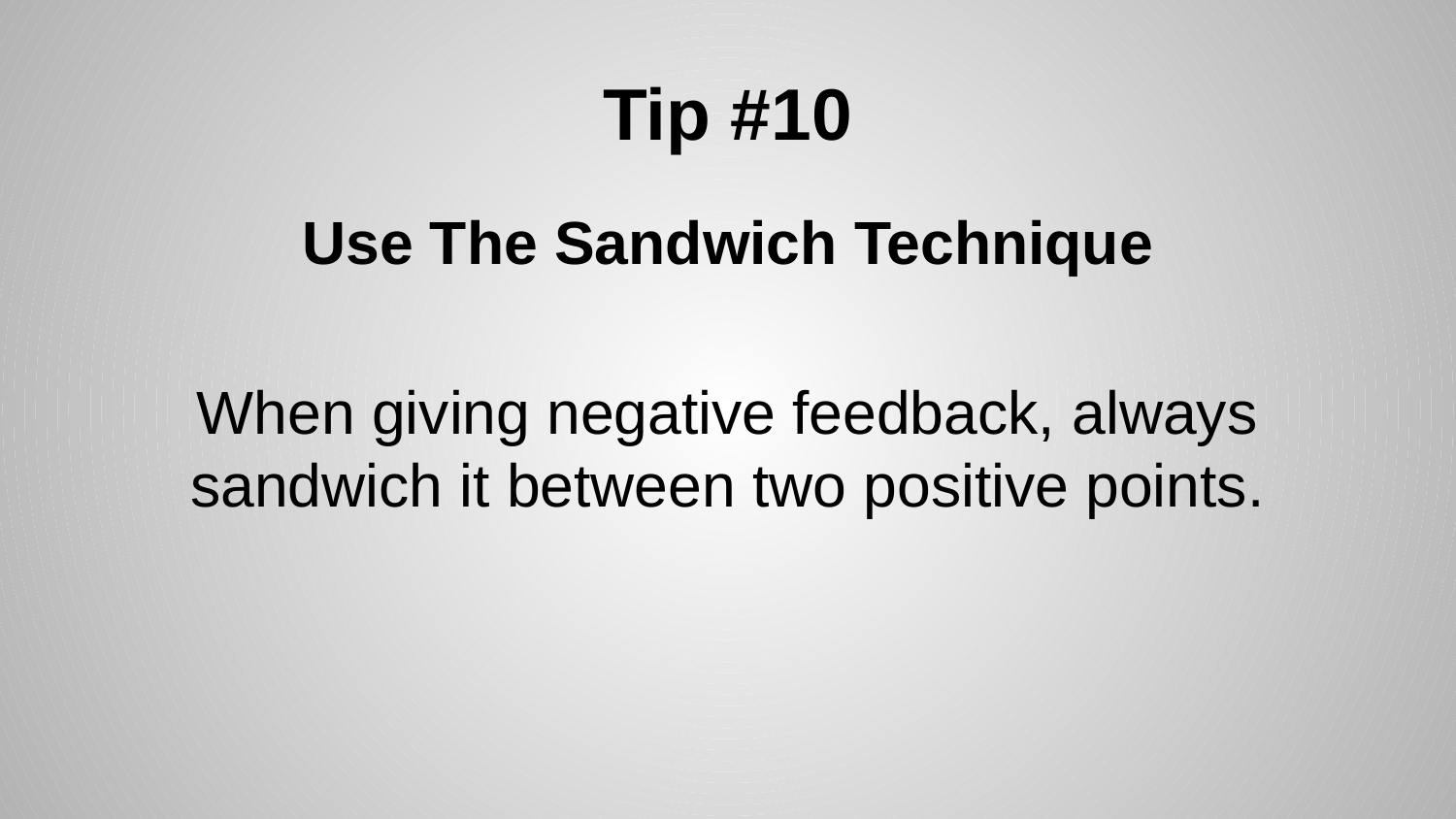

# Tip #10
Use The Sandwich Technique

When giving negative feedback, always sandwich it between two positive points.